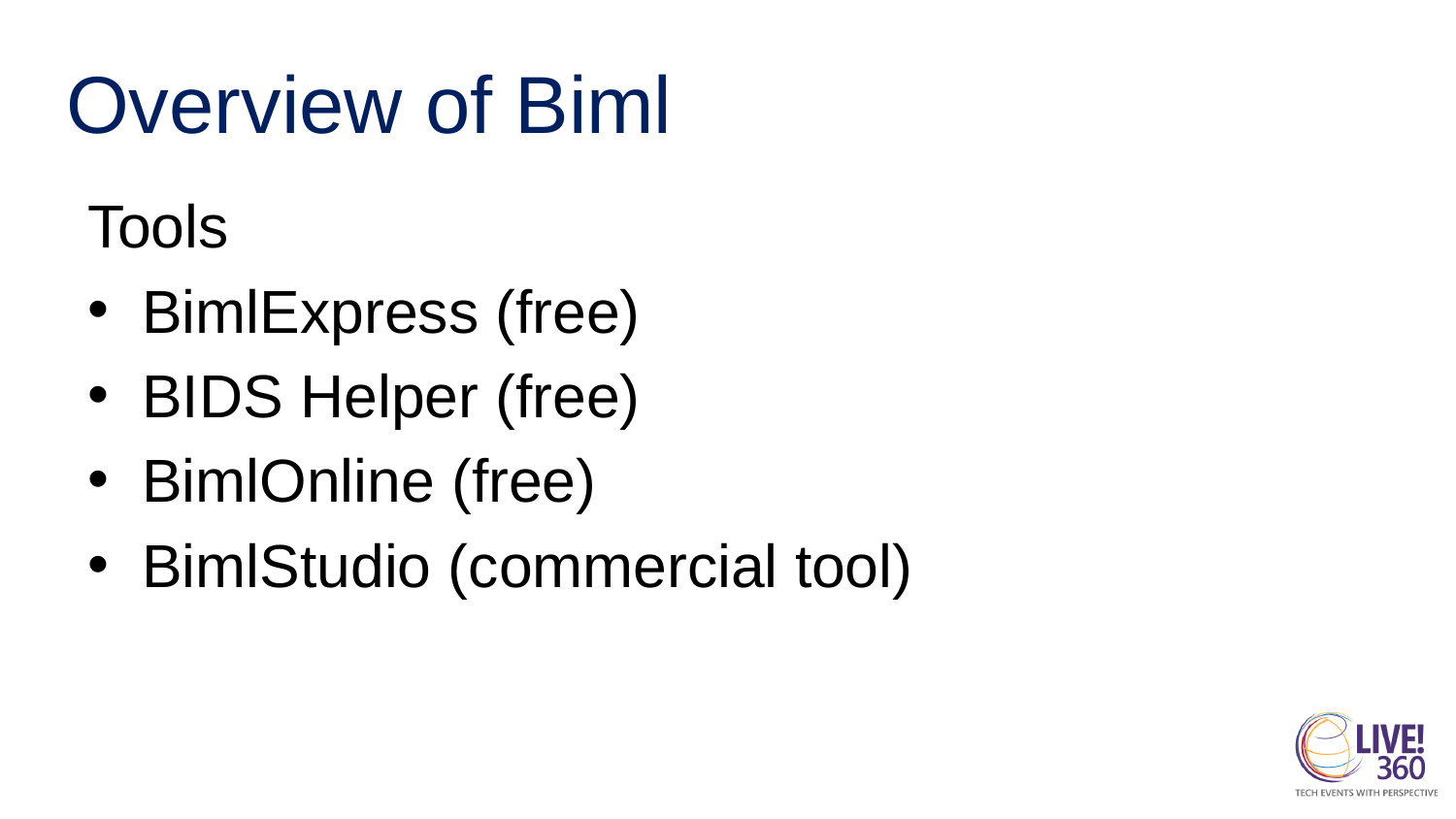

# Overview of Biml
Tools
BimlExpress (free)
BIDS Helper (free)
BimlOnline (free)
BimlStudio (commercial tool)